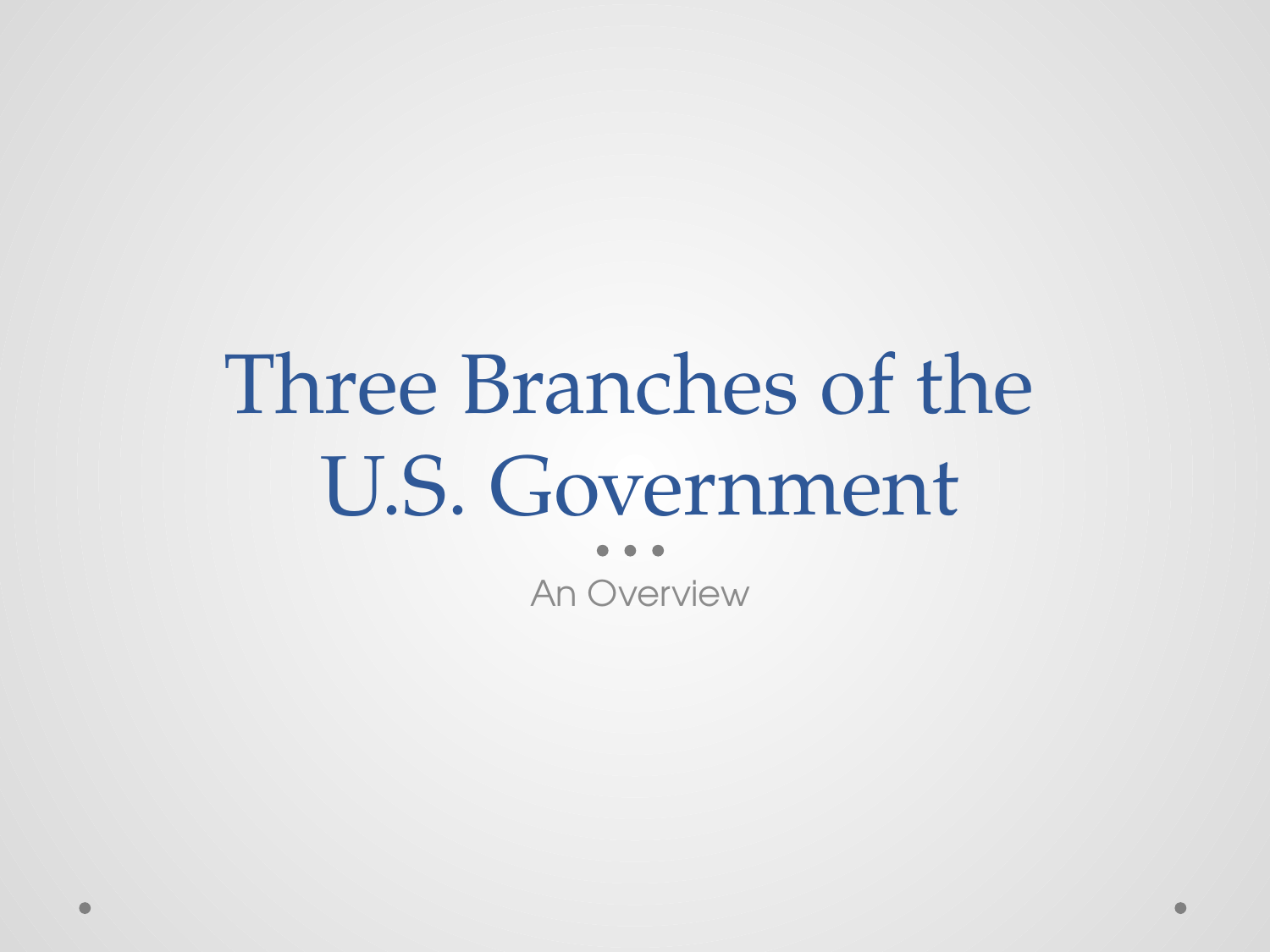

# Three Branches of the U.S. Government
An Overview